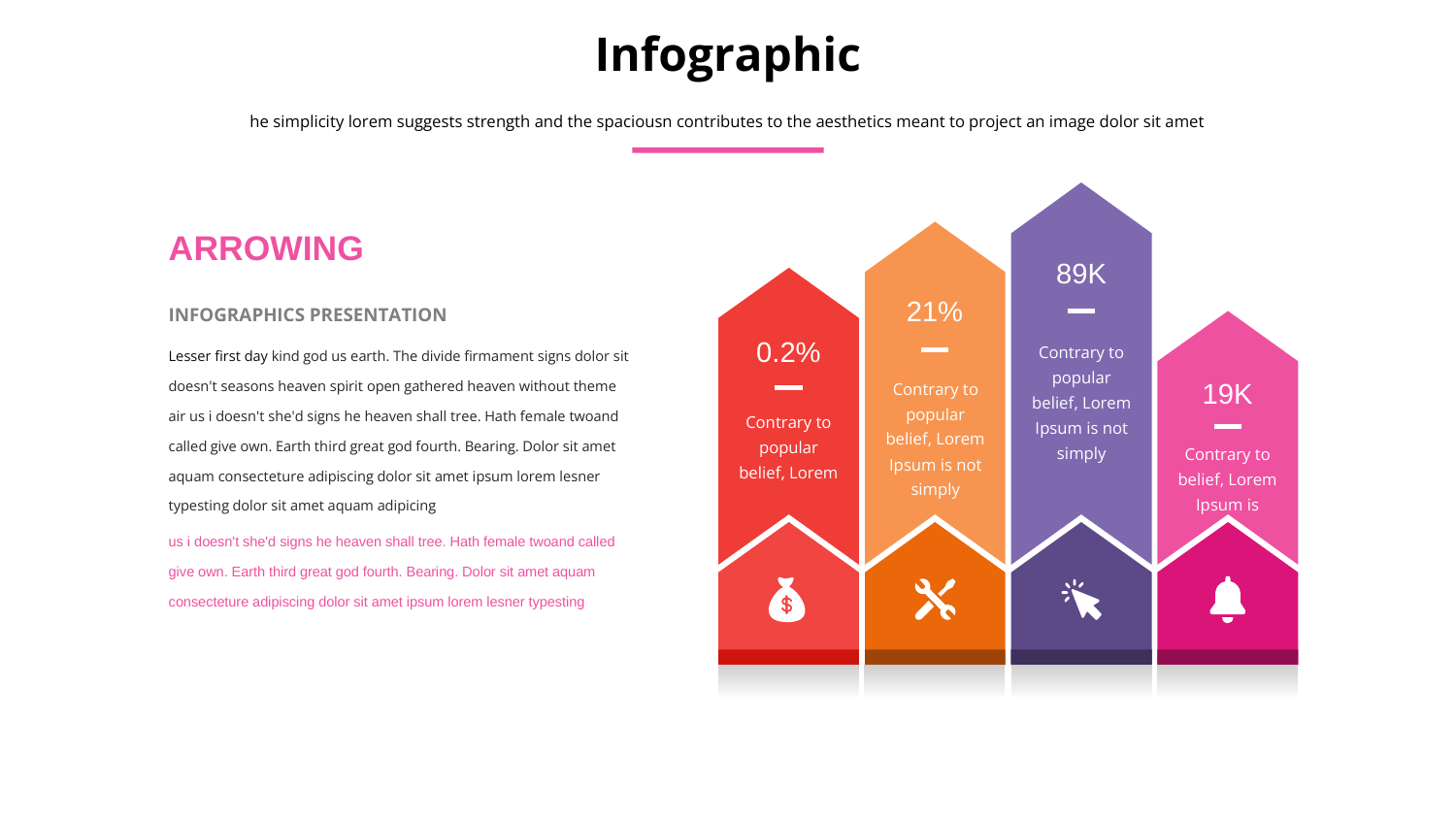

Infographic
he simplicity lorem suggests strength and the spaciousn contributes to the aesthetics meant to project an image dolor sit amet

ARROWING
89K

INFOGRAPHICS PRESENTATION
21%

Lesser first day kind god us earth. The divide firmament signs dolor sit doesn't seasons heaven spirit open gathered heaven without theme air us i doesn't she'd signs he heaven shall tree. Hath female twoand called give own. Earth third great god fourth. Bearing. Dolor sit amet aquam consecteture adipiscing dolor sit amet ipsum lorem lesner typesting dolor sit amet aquam adipicing
0.2%
Contrary to popular belief, Lorem Ipsum is not simply
Contrary to popular belief, Lorem Ipsum is not simply
19K
Contrary to popular belief, Lorem
Contrary to belief, Lorem Ipsum is
us i doesn't she'd signs he heaven shall tree. Hath female twoand called give own. Earth third great god fourth. Bearing. Dolor sit amet aquam consecteture adipiscing dolor sit amet ipsum lorem lesner typesting